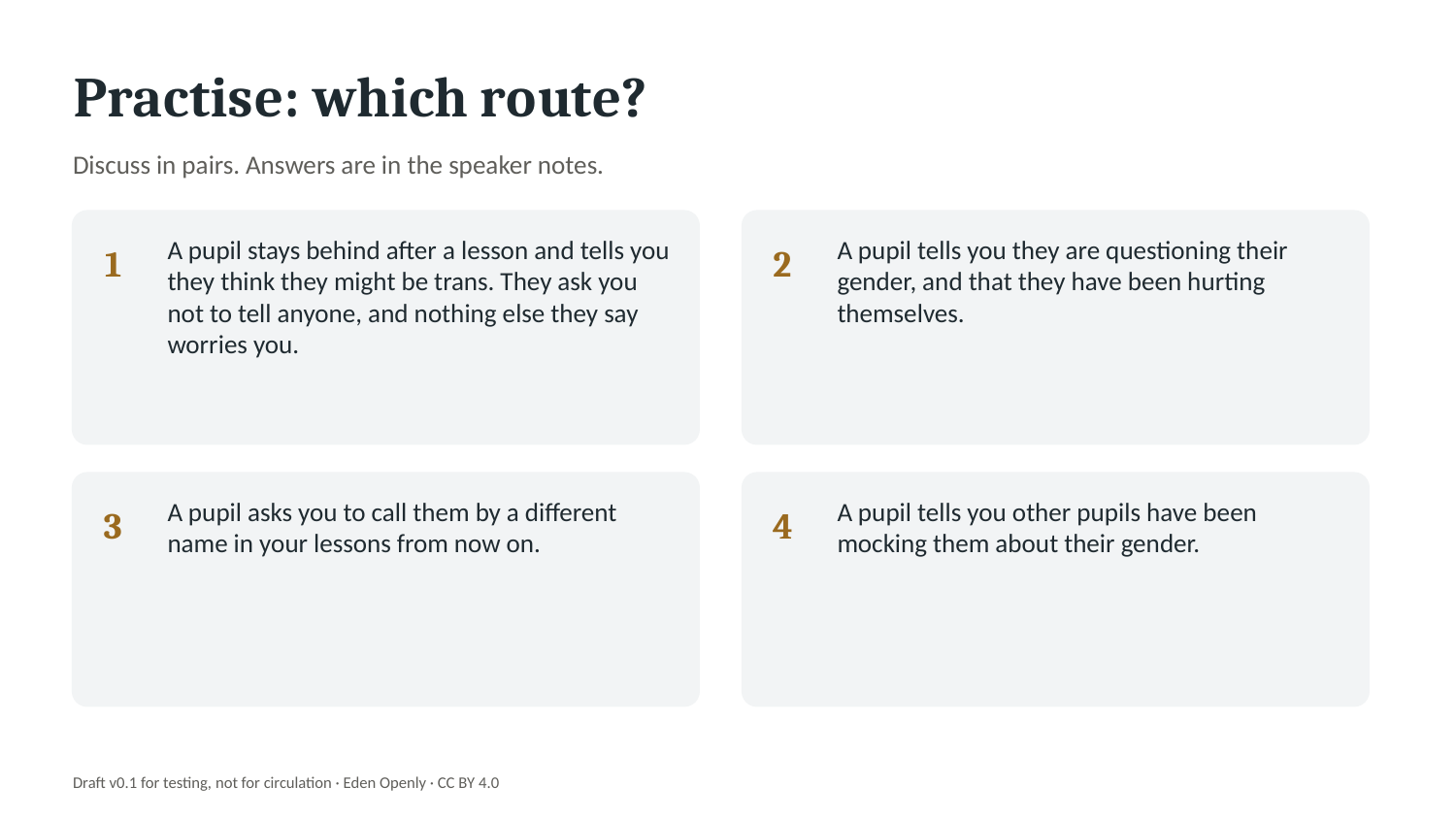

Practise: which route?
Discuss in pairs. Answers are in the speaker notes.

1
A pupil stays behind after a lesson and tells you they think they might be trans. They ask you not to tell anyone, and nothing else they say worries you.
2
A pupil tells you they are questioning their gender, and that they have been hurting themselves.

3
A pupil asks you to call them by a different name in your lessons from now on.
4
A pupil tells you other pupils have been mocking them about their gender.
Draft v0.1 for testing, not for circulation · Eden Openly · CC BY 4.0